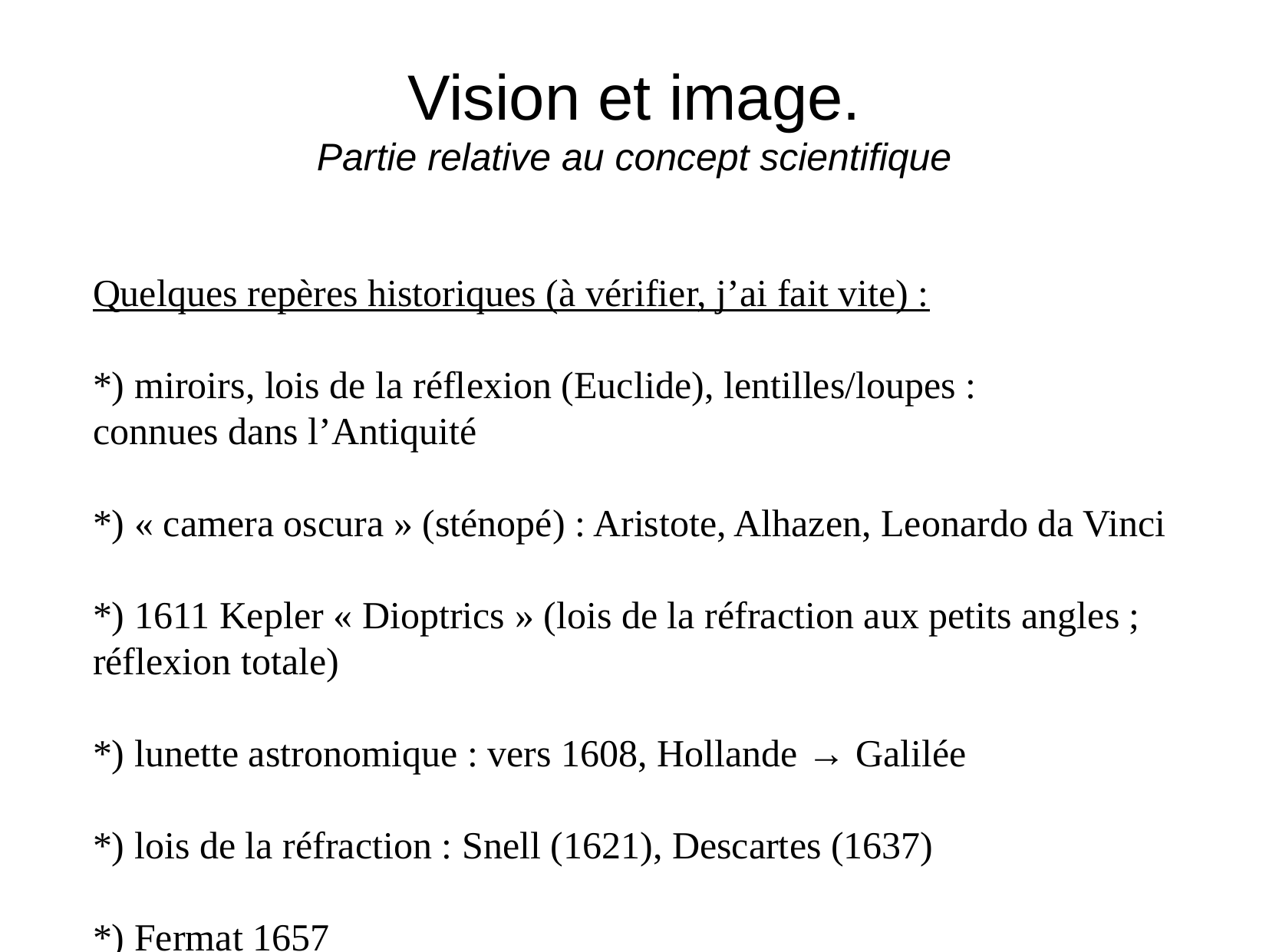

# Vision et image. Partie relative au concept scientifique
Quelques repères historiques (à vérifier, j’ai fait vite) :

*) miroirs, lois de la réflexion (Euclide), lentilles/loupes :
connues dans l’Antiquité

*) « camera oscura » (sténopé) : Aristote, Alhazen, Leonardo da Vinci

*) 1611 Kepler « Dioptrics » (lois de la réfraction aux petits angles ;
réflexion totale)

*) lunette astronomique : vers 1608, Hollande → Galilée

*) lois de la réfraction : Snell (1621), Descartes (1637)

*) Fermat 1657